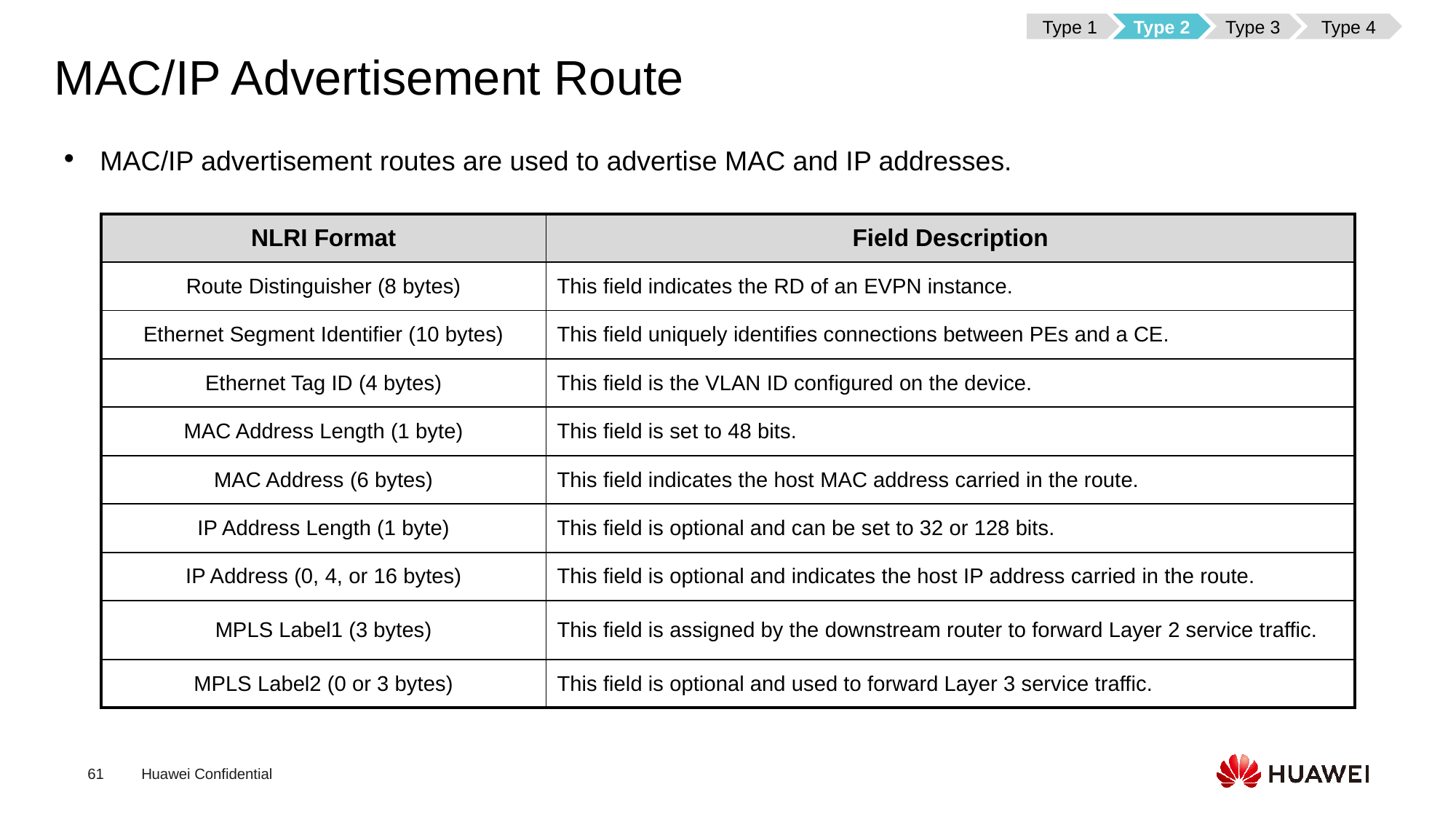

Type 1
Type 2
Type 3
Type 4
# MAC/IP Advertisement Route
MAC/IP advertisement routes are used to advertise MAC and IP addresses.

| NLRI Format | Field Description |
| --- | --- |
| Route Distinguisher (8 bytes) | This field indicates the RD of an EVPN instance. |
| Ethernet Segment Identifier (10 bytes) | This field uniquely identifies connections between PEs and a CE. |
| Ethernet Tag ID (4 bytes) | This field is the VLAN ID configured on the device. |
| MAC Address Length (1 byte) | This field is set to 48 bits. |
| MAC Address (6 bytes) | This field indicates the host MAC address carried in the route. |
| IP Address Length (1 byte) | This field is optional and can be set to 32 or 128 bits. |
| IP Address (0, 4, or 16 bytes) | This field is optional and indicates the host IP address carried in the route. |
| MPLS Label1 (3 bytes) | This field is assigned by the downstream router to forward Layer 2 service traffic. |
| MPLS Label2 (0 or 3 bytes) | This field is optional and used to forward Layer 3 service traffic. |